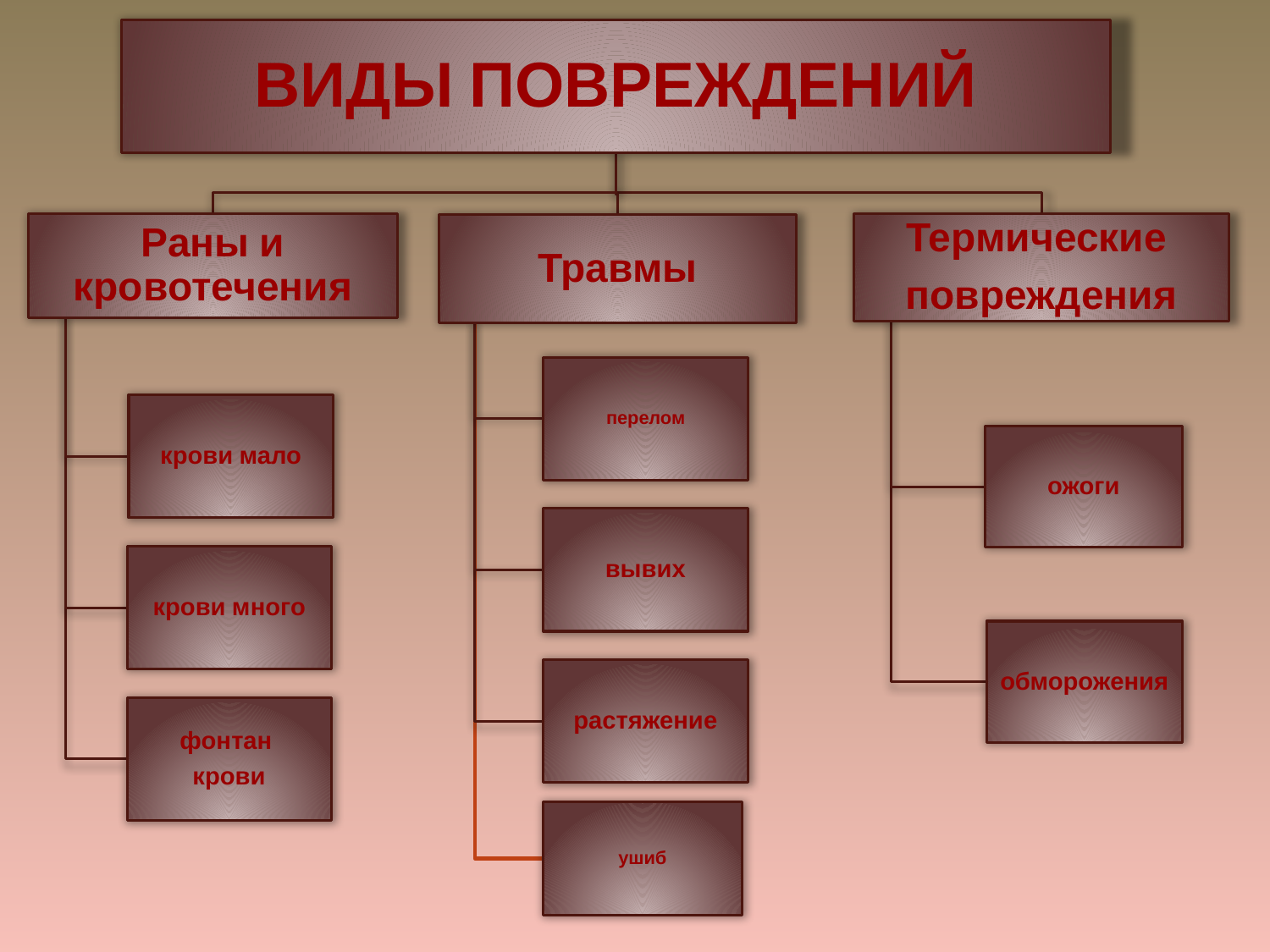

ВИДЫ ПОВРЕЖДЕНИЙ
Раны и кровотечения
крови мало
крови много
фонтан
крови
Травмы
перелом
вывих
растяжение
ушиб
Термические
повреждения
ожоги
обморожения